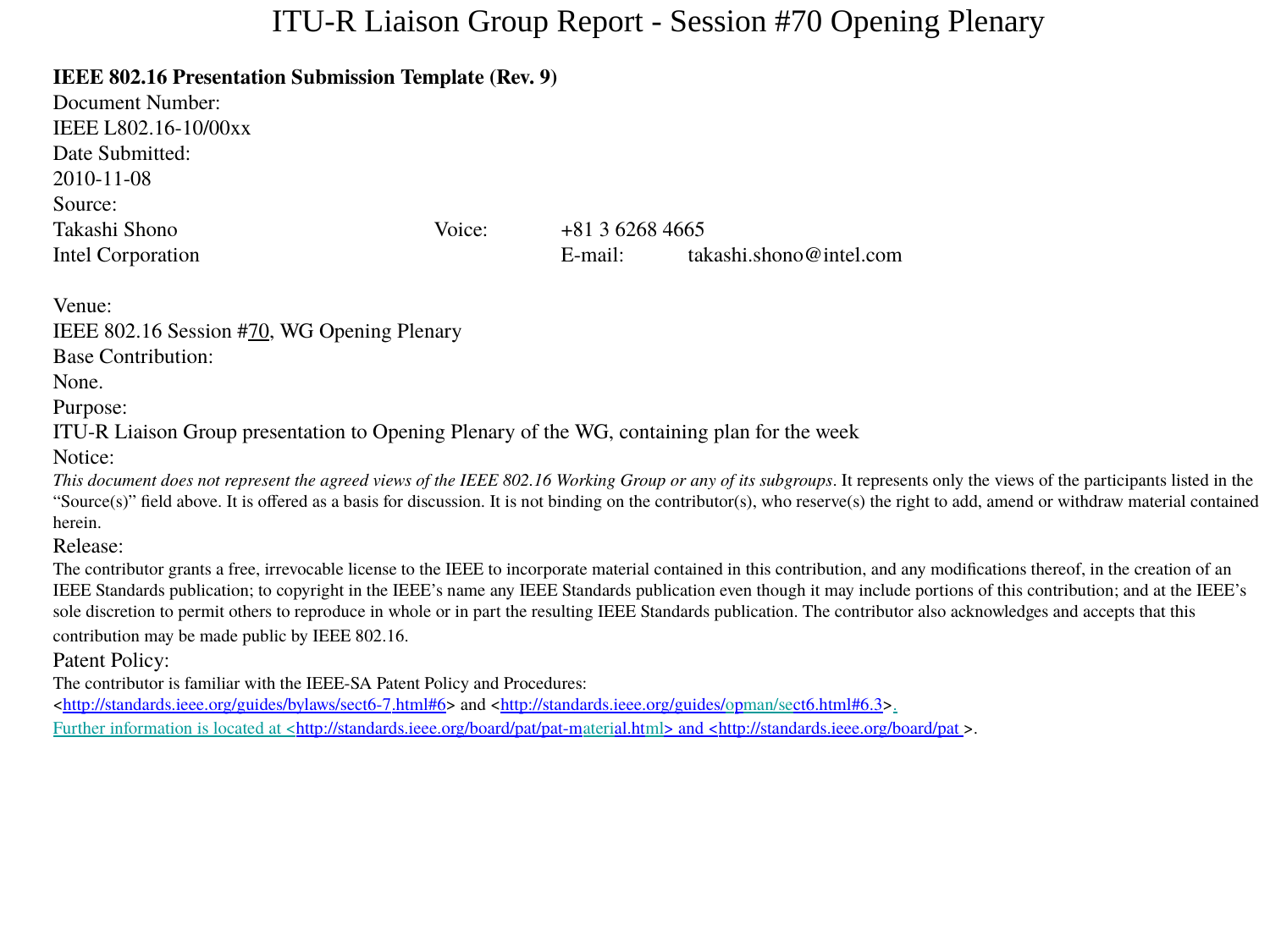

ITU-R Liaison Group Report - Session #70 Opening Plenary

IEEE 802.16 Presentation Submission Template (Rev. 9)
Document Number:
IEEE L802.16-10/00xx
Date Submitted:
2010-11-08
Source:
Takashi Shono			Voice:	+81 3 6268 4665
Intel Corporation			E-mail:	takashi.shono@intel.com

Venue:
IEEE 802.16 Session #70, WG Opening Plenary
Base Contribution:
None.
Purpose:
ITU-R Liaison Group presentation to Opening Plenary of the WG, containing plan for the week
Notice:
This document does not represent the agreed views of the IEEE 802.16 Working Group or any of its subgroups. It represents only the views of the participants listed in the “Source(s)” field above. It is offered as a basis for discussion. It is not binding on the contributor(s), who reserve(s) the right to add, amend or withdraw material contained herein.
Release:
The contributor grants a free, irrevocable license to the IEEE to incorporate material contained in this contribution, and any modifications thereof, in the creation of an IEEE Standards publication; to copyright in the IEEE’s name any IEEE Standards publication even though it may include portions of this contribution; and at the IEEE’s sole discretion to permit others to reproduce in whole or in part the resulting IEEE Standards publication. The contributor also acknowledges and accepts that this contribution may be made public by IEEE 802.16.
Patent Policy:
The contributor is familiar with the IEEE-SA Patent Policy and Procedures:
<http://standards.ieee.org/guides/bylaws/sect6-7.html#6> and <http://standards.ieee.org/guides/opman/sect6.html#6.3>.
Further information is located at <http://standards.ieee.org/board/pat/pat-material.html> and <http://standards.ieee.org/board/pat >.